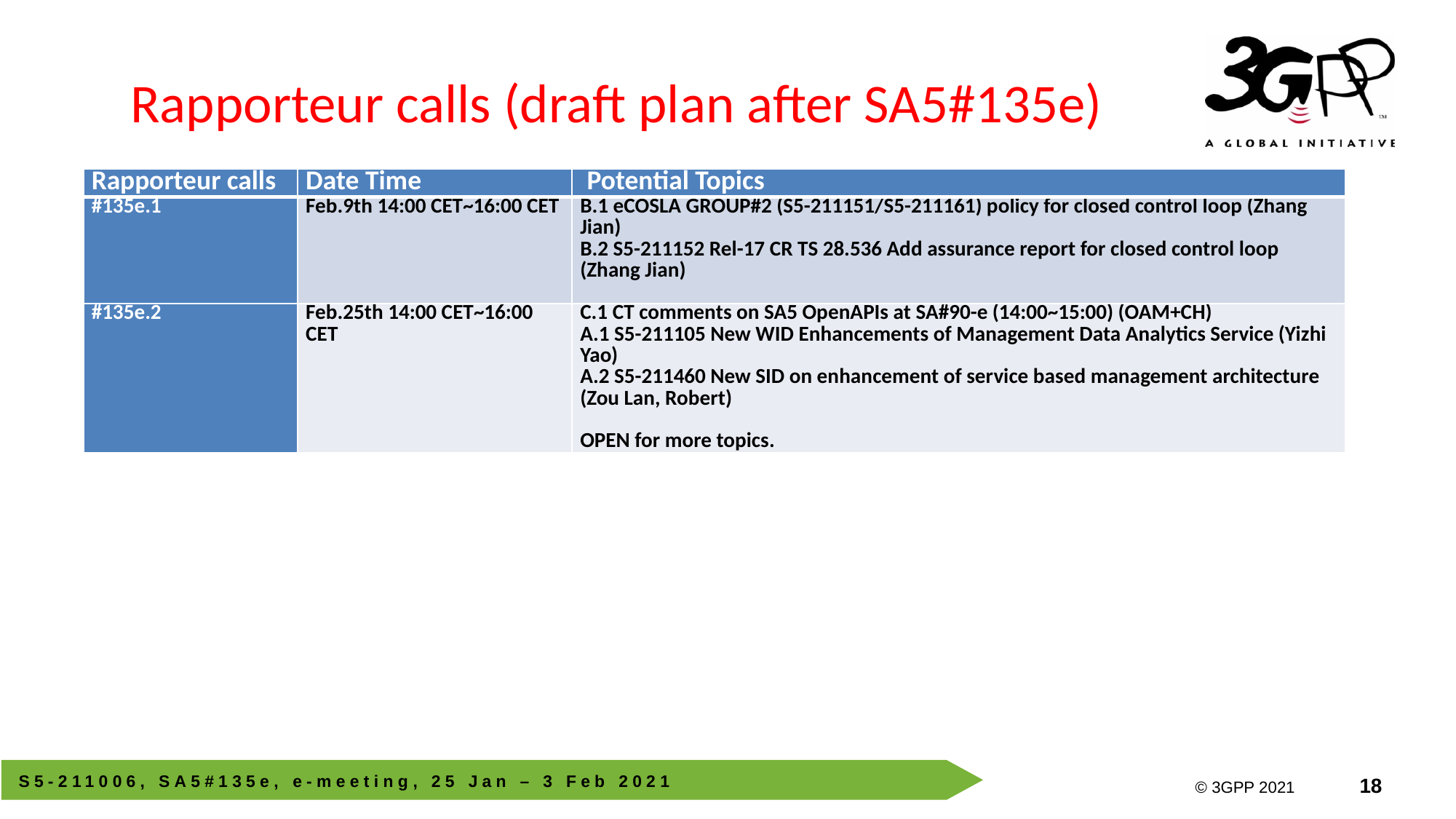

# Rapporteur calls (draft plan after SA5#135e)
| Rapporteur calls | Date Time | Potential Topics |
| --- | --- | --- |
| #135e.1 | Feb.9th 14:00 CET~16:00 CET | B.1 eCOSLA GROUP#2 (S5-211151/S5-211161) policy for closed control loop (Zhang Jian) B.2 S5-211152 Rel-17 CR TS 28.536 Add assurance report for closed control loop (Zhang Jian) |
| #135e.2 | Feb.25th 14:00 CET~16:00 CET | C.1 CT comments on SA5 OpenAPIs at SA#90-e (14:00~15:00) (OAM+CH) A.1 S5-211105 New WID Enhancements of Management Data Analytics Service (Yizhi Yao) A.2 S5-211460 New SID on enhancement of service based management architecture (Zou Lan, Robert)   OPEN for more topics. |